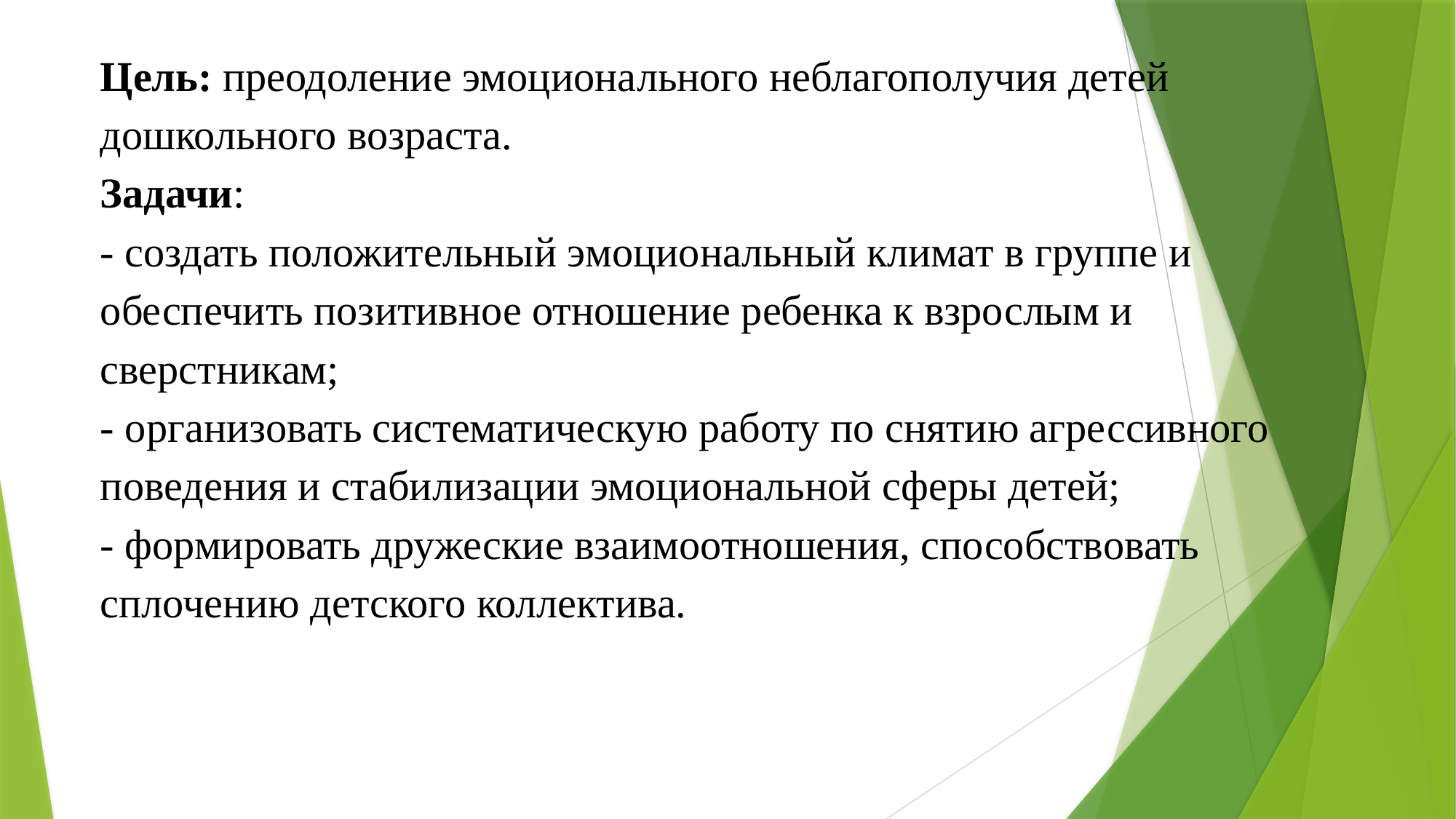

# Цель: преодоление эмоционального неблагополучия детей дошкольного возраста. Задачи: - создать положительный эмоциональный климат в группе и обеспечить позитивное отношение ребенка к взрослым и сверстникам; - организовать систематическую работу по снятию агрессивного поведения и стабилизации эмоциональной сферы детей; - формировать дружеские взаимоотношения, способствовать сплочению детского коллектива.